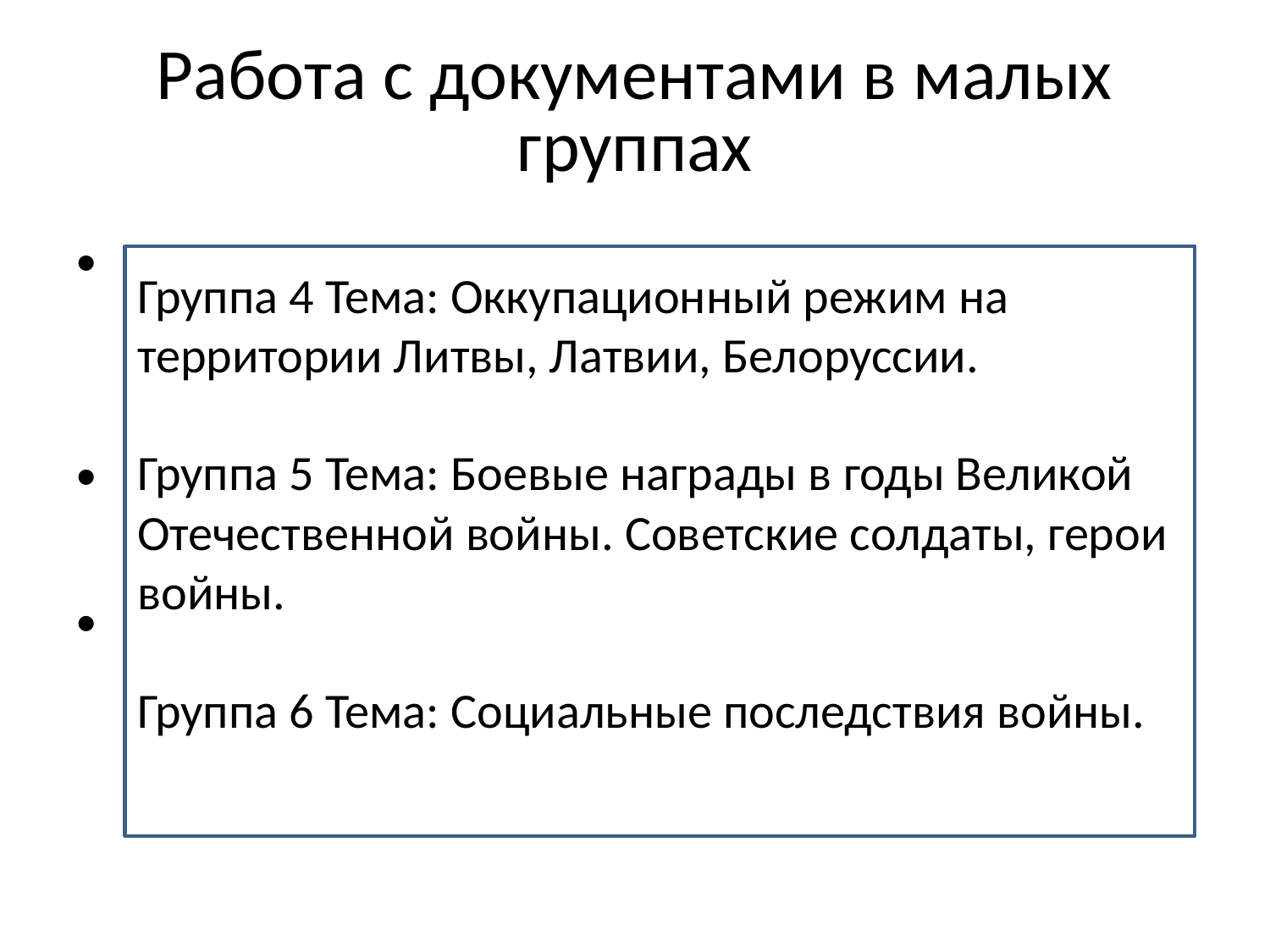

# Работа с документами в малых группах
Группа1. Тема: Фашистские лагеря смерти созданные на территории Западной Европы.
Группа2. Тема: жертвы войны среди мирного населения.
 Группа3.Тема: Из документов Нюрнбергского процесса, рассказ свидетеля из Освенцима.

Группа 4 Тема: Оккупационный режим на территории Литвы, Латвии, Белоруссии.

Группа 5 Тема: Боевые награды в годы Великой Отечественной войны. Советские солдаты, герои войны.

Группа 6 Тема: Социальные последствия войны.